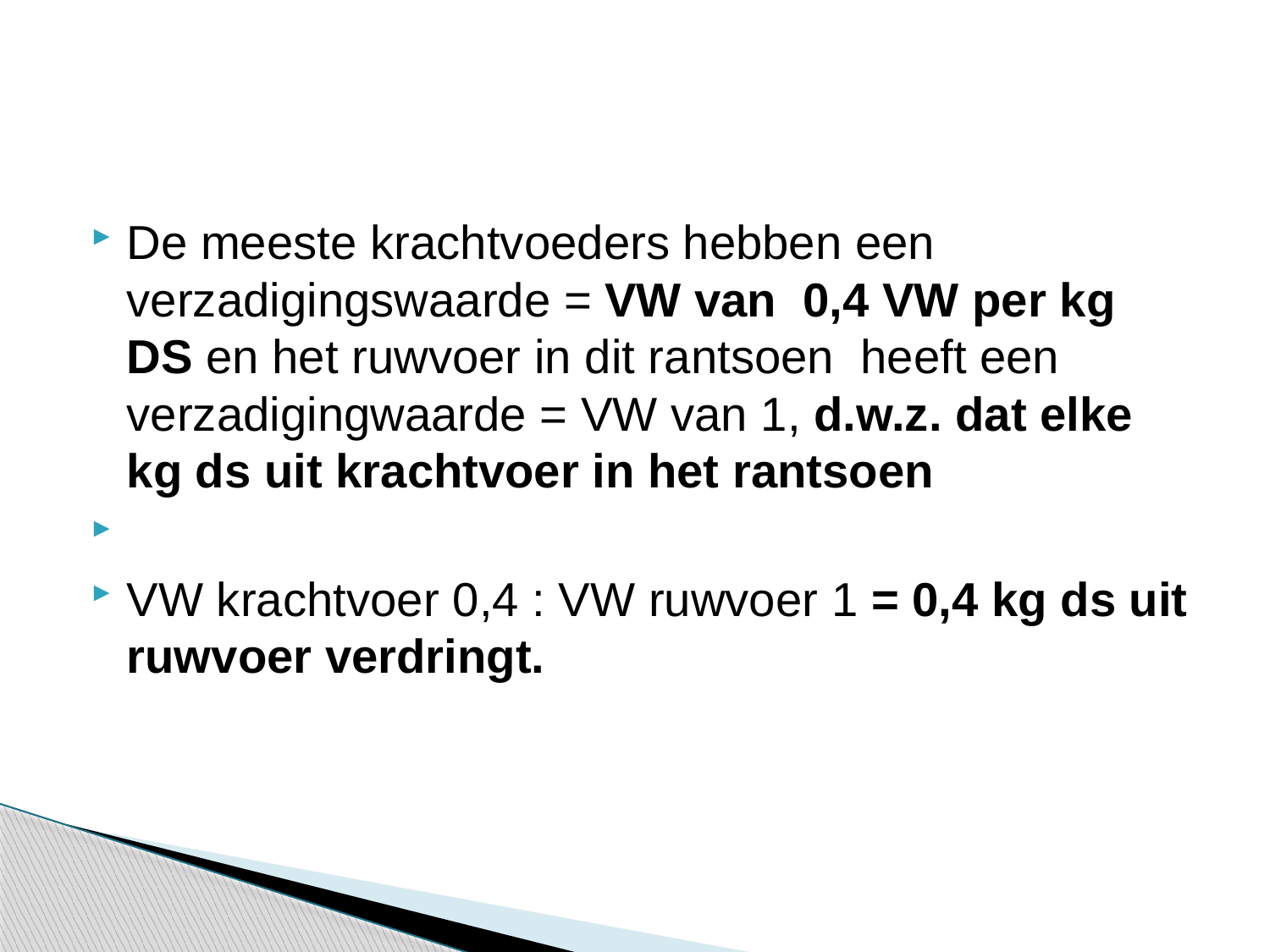

#
De meeste krachtvoeders hebben een verzadigingswaarde = VW van  0,4 VW per kg DS en het ruwvoer in dit rantsoen  heeft een verzadigingwaarde = VW van 1, d.w.z. dat elke kg ds uit krachtvoer in het rantsoen

VW krachtvoer 0,4 : VW ruwvoer 1 = 0,4 kg ds uit ruwvoer verdringt.